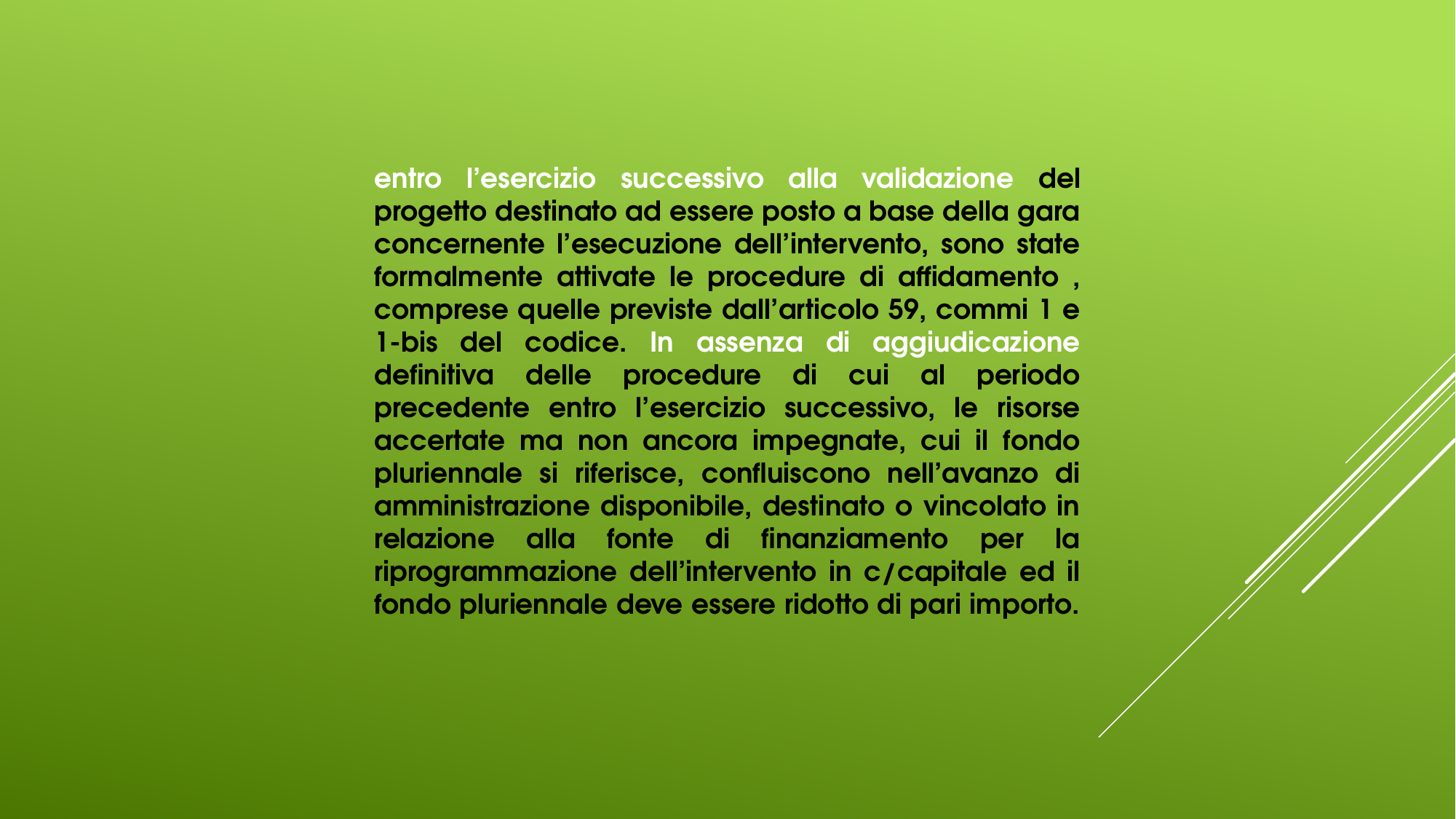

entro l’esercizio successivo alla validazione del progetto destinato ad essere posto a base della gara concernente l’esecuzione dell’intervento, sono state formalmente attivate le procedure di affidamento , comprese quelle previste dall’articolo 59, commi 1 e 1-bis del codice. In assenza di aggiudicazione definitiva delle procedure di cui al periodo precedente entro l’esercizio successivo, le risorse accertate ma non ancora impegnate, cui il fondo pluriennale si riferisce, confluiscono nell’avanzo di amministrazione disponibile, destinato o vincolato in relazione alla fonte di finanziamento per la riprogrammazione dell’intervento in c/capitale ed il fondo pluriennale deve essere ridotto di pari importo.